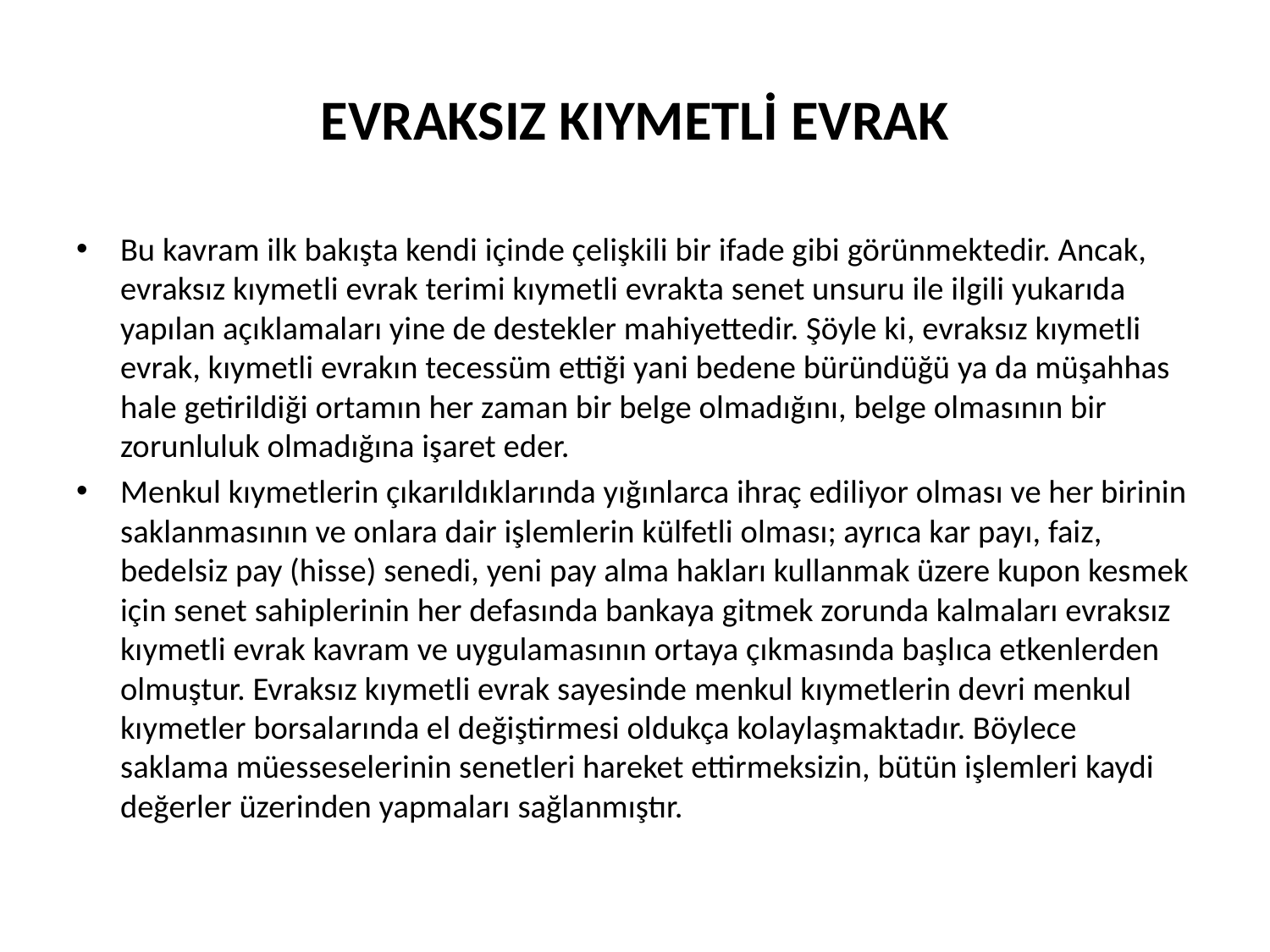

# EVRAKSIZ KIYMETLİ EVRAK
Bu kavram ilk bakışta kendi içinde çelişkili bir ifade gibi görünmektedir. Ancak, evraksız kıymetli evrak terimi kıymetli evrakta senet unsuru ile ilgili yukarıda yapılan açıklamaları yine de destekler mahiyettedir. Şöyle ki, evraksız kıymetli evrak, kıymetli evrakın tecessüm ettiği yani bedene büründüğü ya da müşahhas hale getirildiği ortamın her zaman bir belge olmadığını, belge olmasının bir zorunluluk olmadığına işaret eder.
Menkul kıymetlerin çıkarıldıklarında yığınlarca ihraç ediliyor olması ve her birinin saklanmasının ve onlara dair işlemlerin külfetli olması; ayrıca kar payı, faiz, bedelsiz pay (hisse) senedi, yeni pay alma hakları kullanmak üzere kupon kesmek için senet sahiplerinin her defasında bankaya gitmek zorunda kalmaları evraksız kıymetli evrak kavram ve uygulamasının ortaya çıkmasında başlıca etkenlerden olmuştur. Evraksız kıymetli evrak sayesinde menkul kıymetlerin devri menkul kıymetler borsalarında el değiştirmesi oldukça kolaylaşmaktadır. Böylece saklama müesseselerinin senetleri hareket ettirmeksizin, bütün işlemleri kaydi değerler üzerinden yapmaları sağlanmıştır.